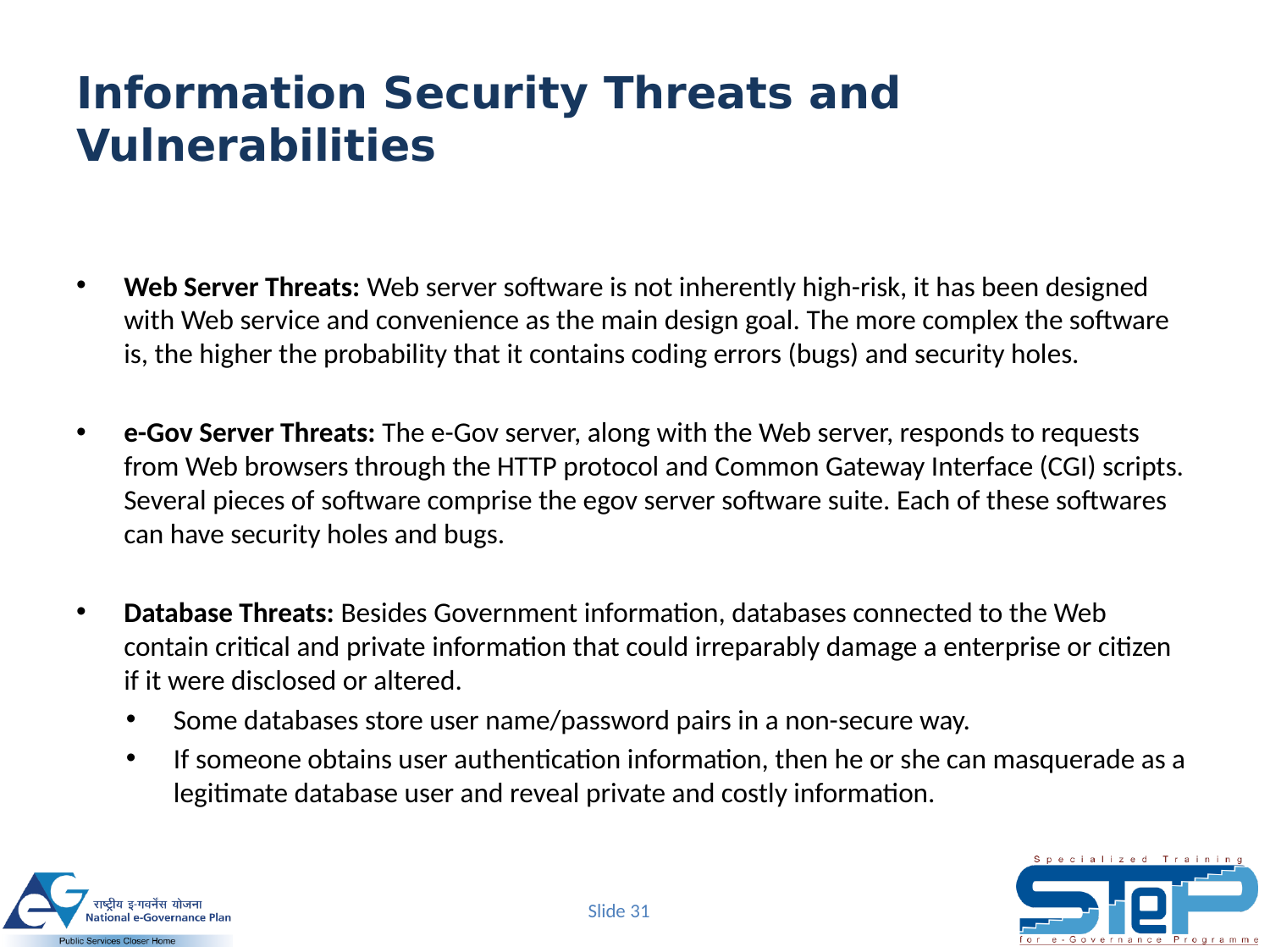

# Information Security Threats and Vulnerabilities

Web Server Threats: Web server software is not inherently high-risk, it has been designed with Web service and convenience as the main design goal. The more complex the software is, the higher the probability that it contains coding errors (bugs) and security holes.

e-Gov Server Threats: The e-Gov server, along with the Web server, responds to requests from Web browsers through the HTTP protocol and Common Gateway Interface (CGI) scripts. Several pieces of software comprise the egov server software suite. Each of these softwares can have security holes and bugs.

Database Threats: Besides Government information, databases connected to the Web contain critical and private information that could irreparably damage a enterprise or citizen if it were disclosed or altered.
Some databases store user name/password pairs in a non-secure way.
If someone obtains user authentication information, then he or she can masquerade as a legitimate database user and reveal private and costly information.